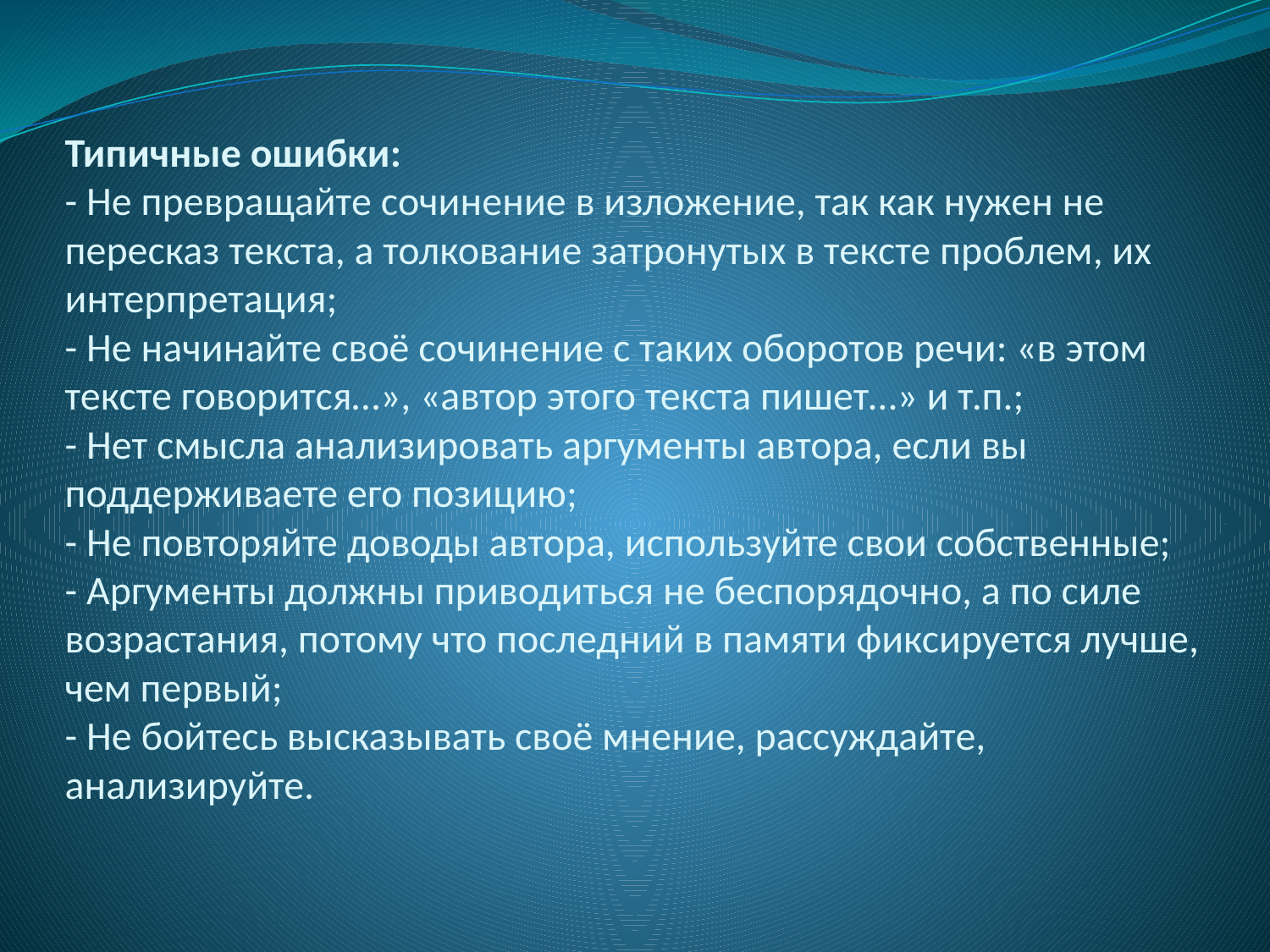

# Типичные ошибки: - Не превращайте сочинение в изложение, так как нужен не пересказ текста, а толкование затронутых в тексте проблем, их интерпретация; - Не начинайте своё сочинение с таких оборотов речи: «в этом тексте говорится…», «автор этого текста пишет…» и т.п.; - Нет смысла анализировать аргументы автора, если вы поддерживаете его позицию; - Не повторяйте доводы автора, используйте свои собственные; - Аргументы должны приводиться не беспорядочно, а по силе возрастания, потому что последний в памяти фиксируется лучше, чем первый; - Не бойтесь высказывать своё мнение, рассуждайте, анализируйте.